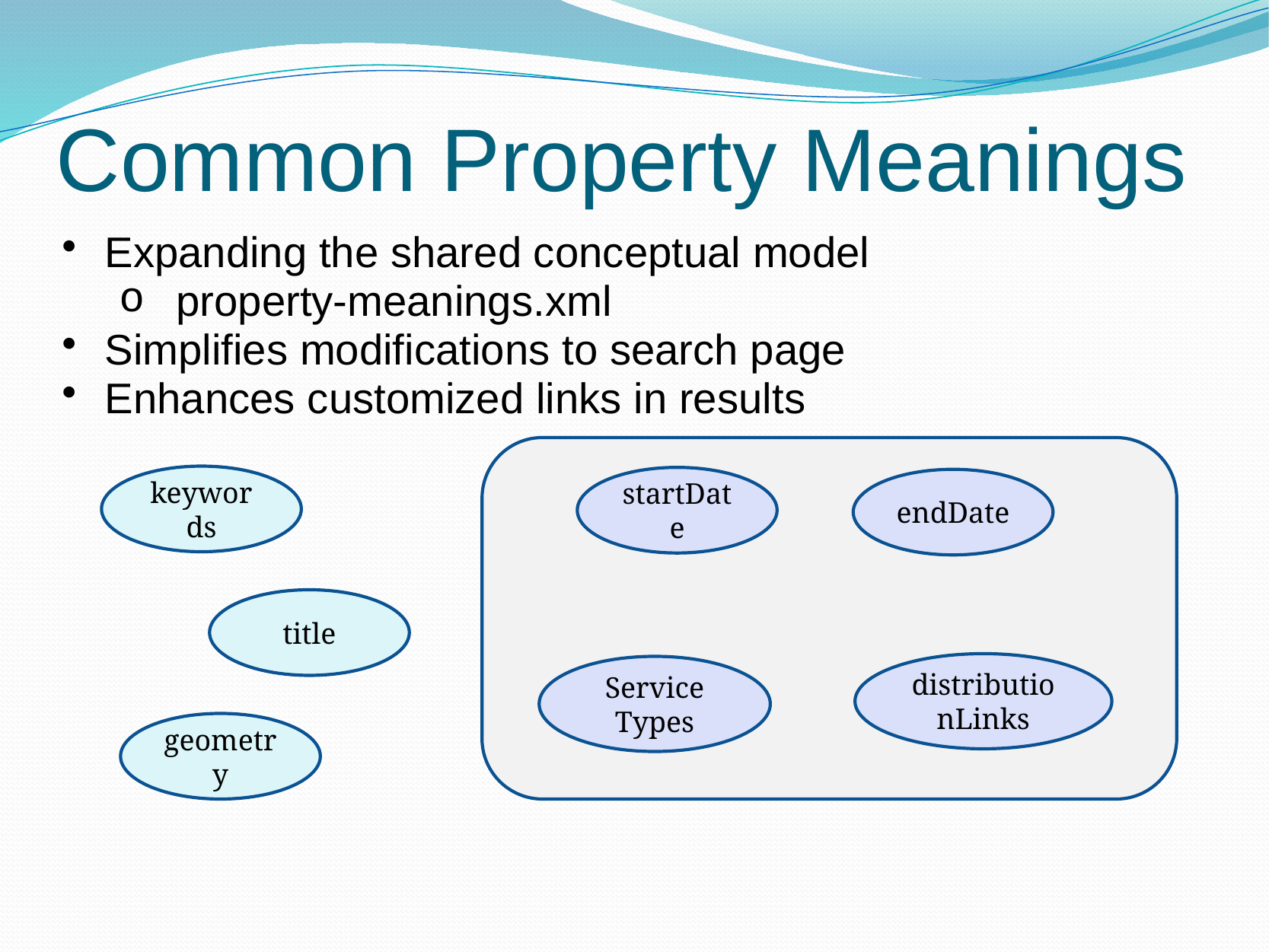

Common Property Meanings
Expanding the shared conceptual model
property-meanings.xml
Simplifies modifications to search page
Enhances customized links in results

keywords
startDate
endDate
title
distributionLinks
Service
Types
geometry